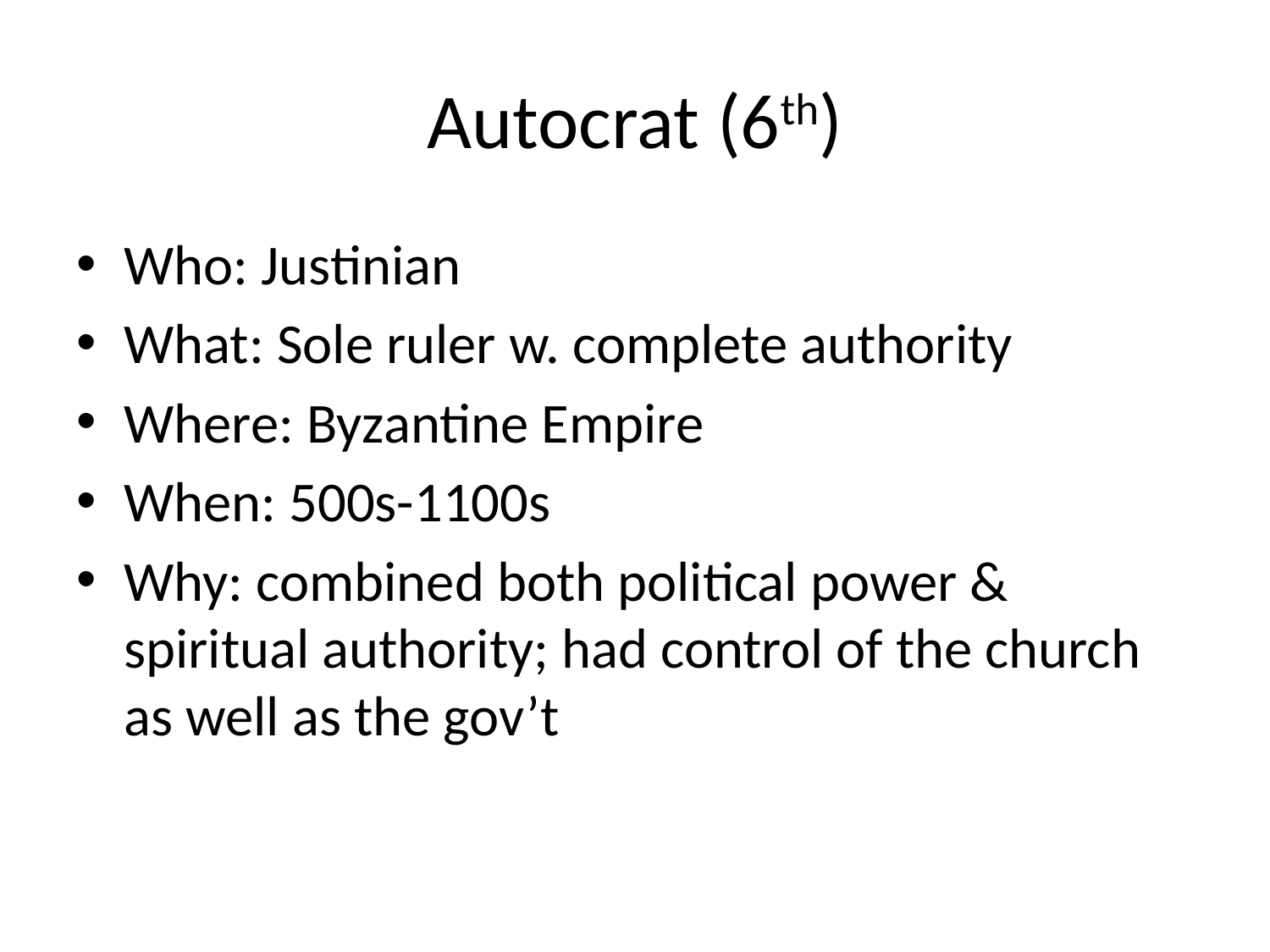

# Autocrat (6th)
Who: Justinian
What: Sole ruler w. complete authority
Where: Byzantine Empire
When: 500s-1100s
Why: combined both political power & spiritual authority; had control of the church as well as the gov’t